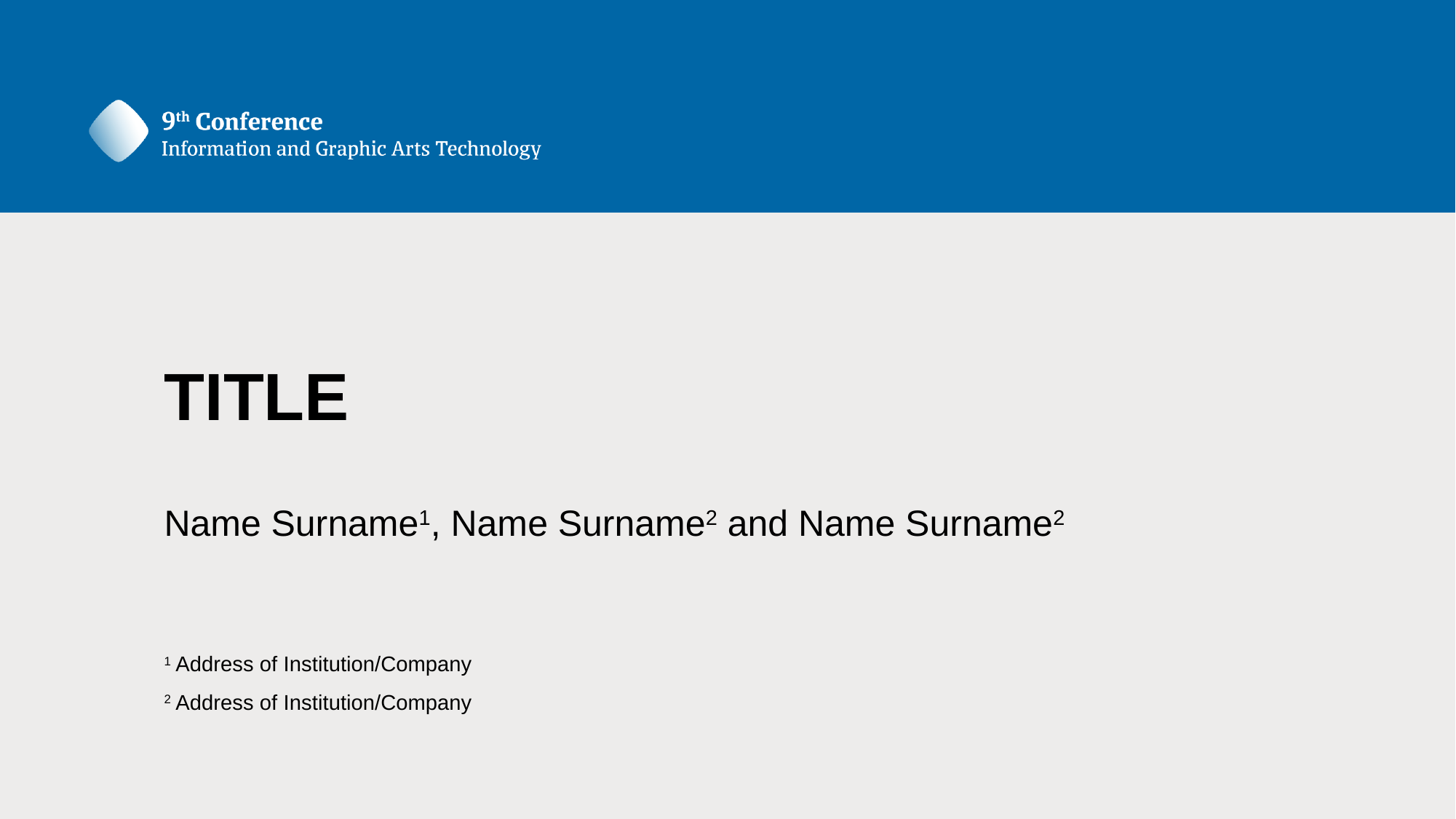

# TITLE
Name Surname1, Name Surname2 and Name Surname2

1 Address of Institution/Company
2 Address of Institution/Company